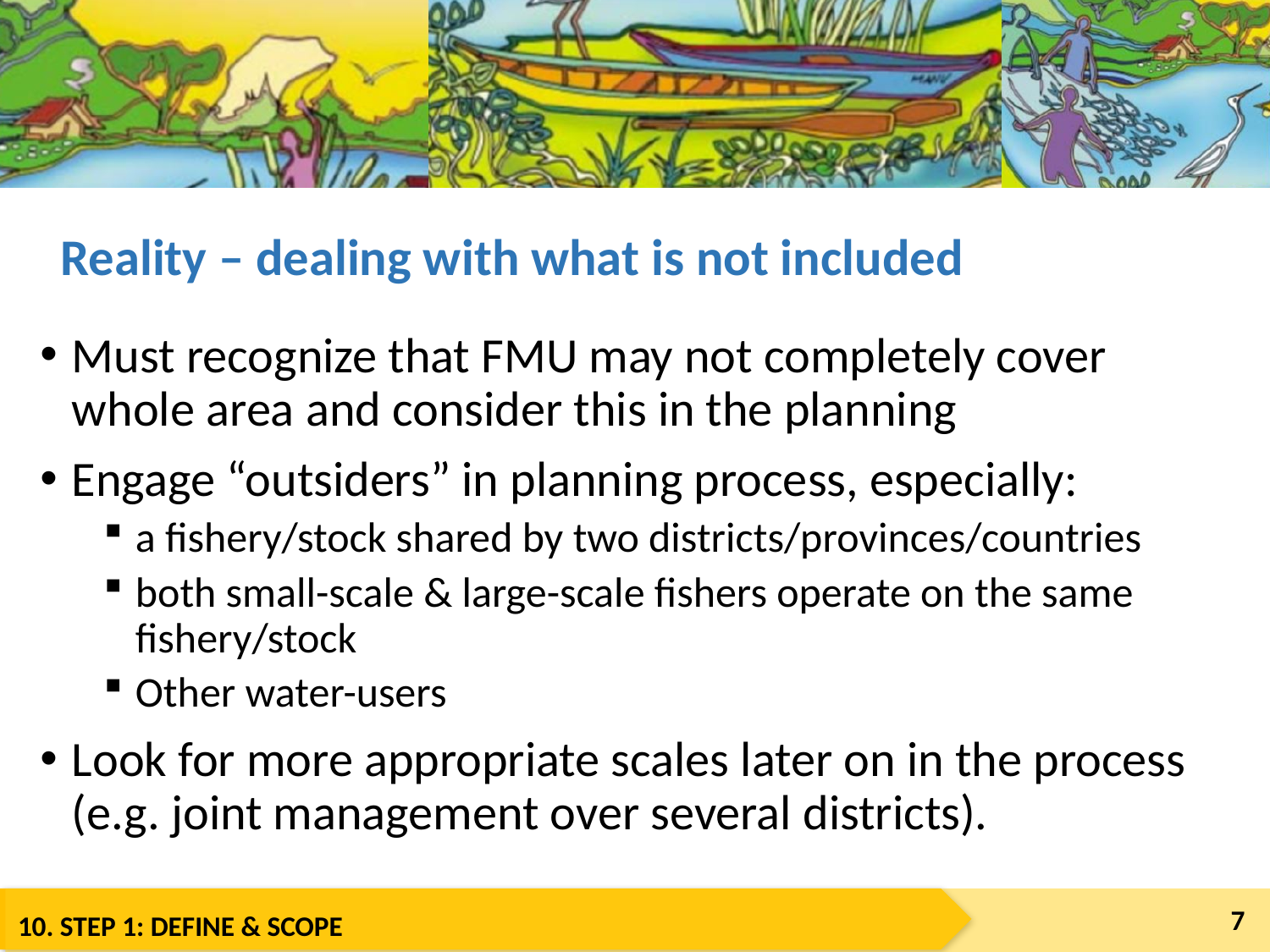

# Reality – dealing with what is not included
Must recognize that FMU may not completely cover whole area and consider this in the planning
Engage “outsiders” in planning process, especially:
a fishery/stock shared by two districts/provinces/countries
both small-scale & large-scale fishers operate on the same fishery/stock
Other water-users
Look for more appropriate scales later on in the process (e.g. joint management over several districts).
7